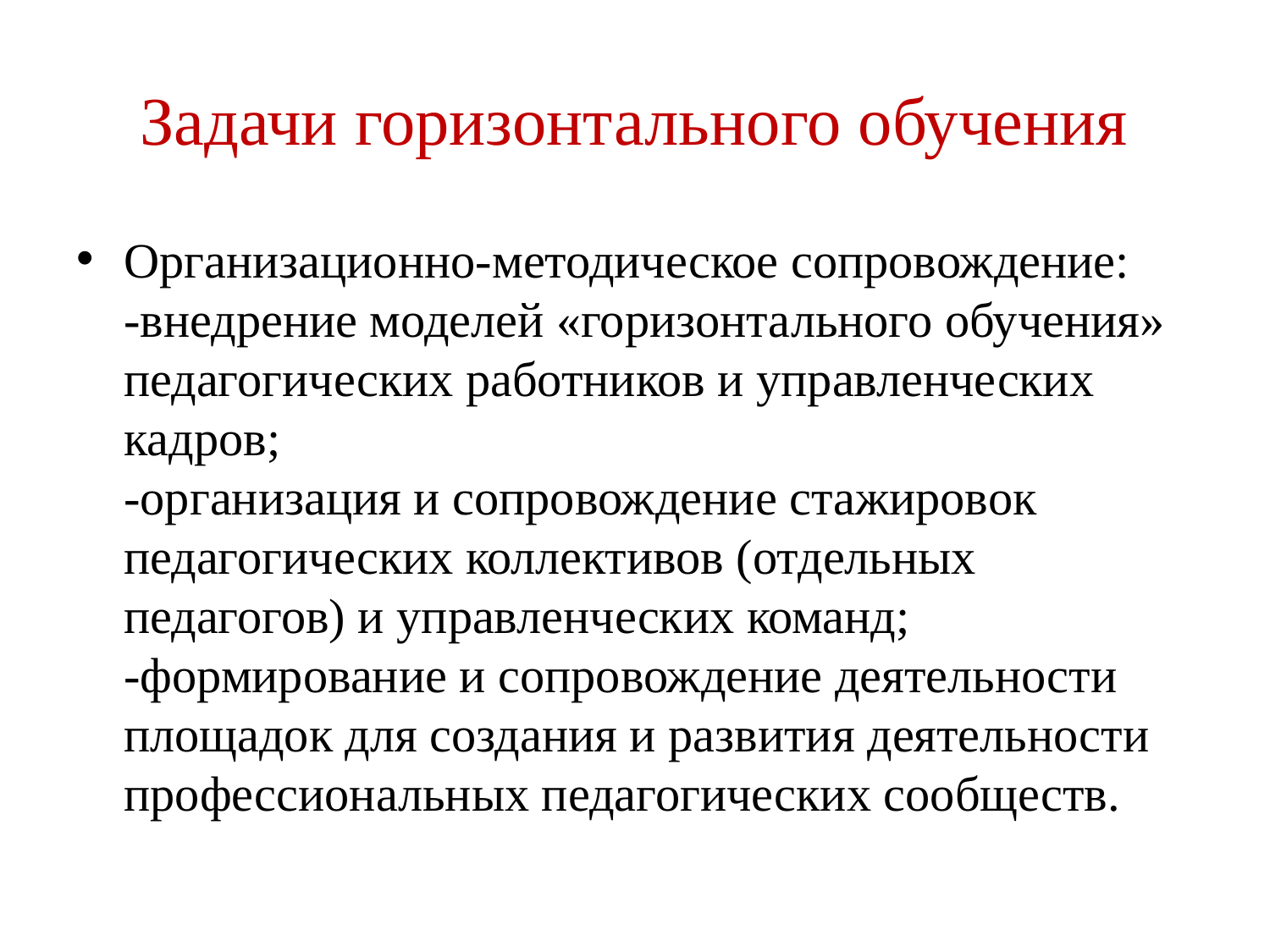

# Задачи горизонтального обучения
Организационно-методическое сопровождение:
-внедрение моделей «горизонтального обучения»
педагогических работников и управленческих
кадров;
-организация и сопровождение стажировок
педагогических коллективов (отдельных
педагогов) и управленческих команд;
-формирование и сопровождение деятельности
площадок для создания и развития деятельности
профессиональных педагогических сообществ.